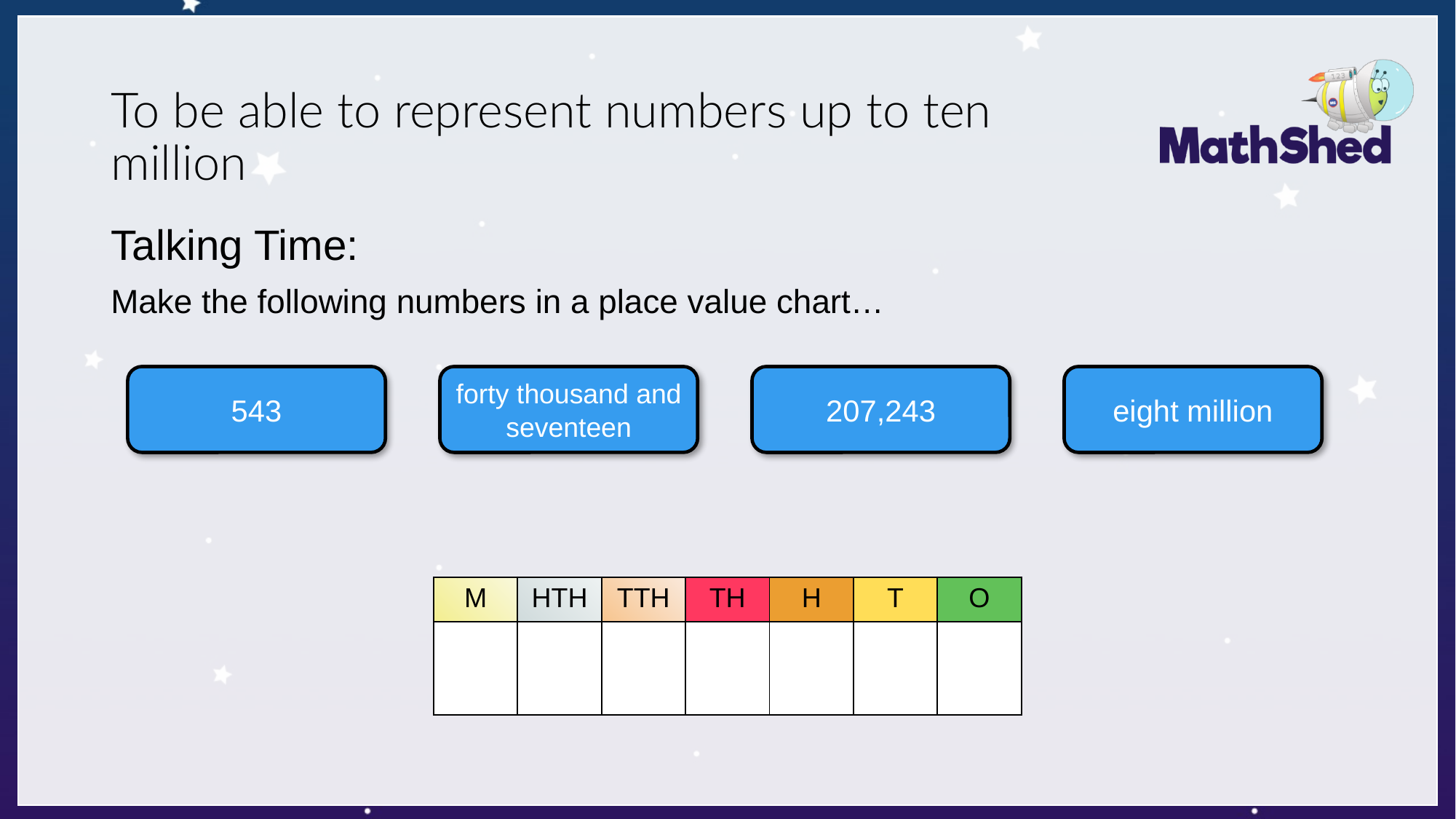

# To be able to represent numbers up to ten million
Talking Time:
Make the following numbers in a place value chart…

eight million
543
forty thousand and seventeen
207,243
| M | HTH | TTH | TH | H | T | O |
| --- | --- | --- | --- | --- | --- | --- |
|  |  |  |  |  |  |  |